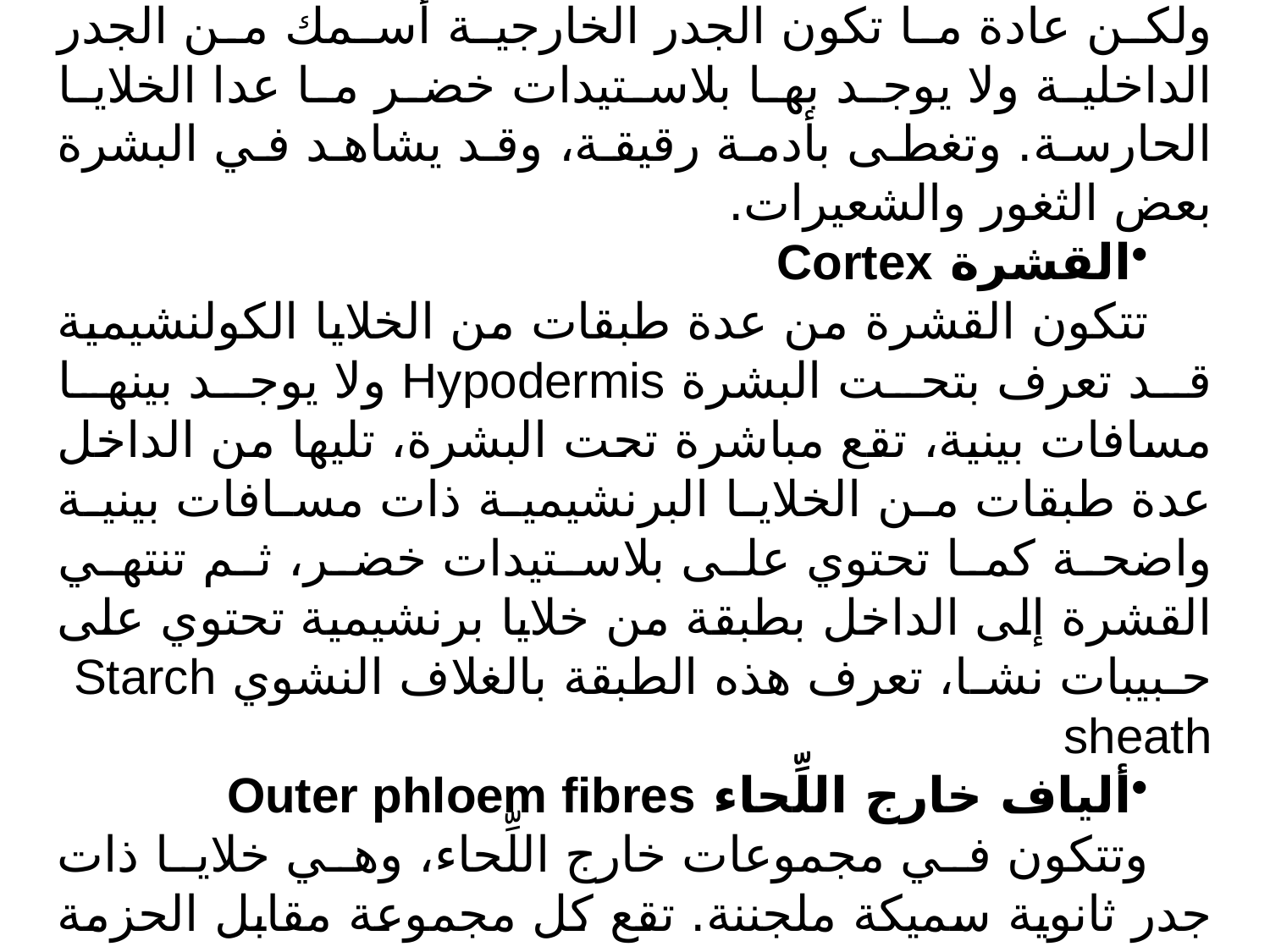

البشرة Epidermis
تتكون البشرة من طبقة واحدة من خلايا سميكة الجدر, ولكن عادة ما تكون الجدر الخارجية أسمك من الجدر الداخلية ولا يوجد بها بلاستيدات خضر ما عدا الخلايا الحارسة. وتغطى بأدمة رقيقة، وقد يشاهد في البشرة بعض الثغور والشعيرات.
القشرة Cortex
تتكون القشرة من عدة طبقات من الخلايا الكولنشيمية قد تعرف بتحت البشرة Hypodermis ولا يوجد بينها مسافات بينية، تقع مباشرة تحت البشرة، تليها من الداخل عدة طبقات من الخلايا البرنشيمية ذات مسافات بينية واضحة كما تحتوي على بلاستيدات خضر، ثم تنتهي القشرة إلى الداخل بطبقة من خلايا برنشيمية تحتوي على حبيبات نشا، تعرف هذه الطبقة بالغلاف النشوي Starch sheath
ألياف خارج اللِّحاء Outer phloem fibres
وتتكون في مجموعات خارج اللِّحاء، وهي خلايا ذات جدر ثانوية سميكة ملجننة. تقع كل مجموعة مقابل الحزمة الوعائية.